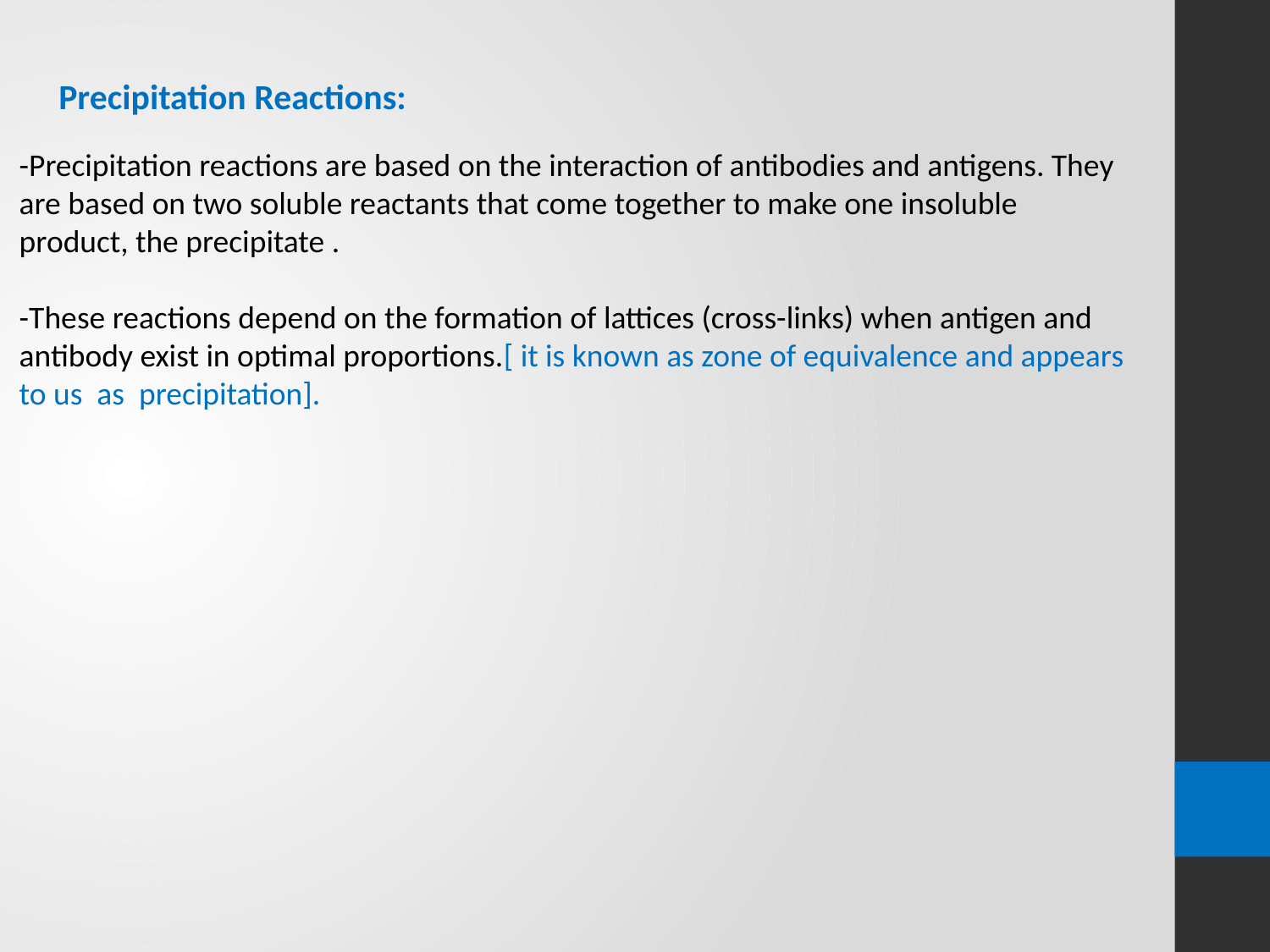

Precipitation Reactions:
-Precipitation reactions are based on the interaction of antibodies and antigens. They are based on two soluble reactants that come together to make one insoluble product, the precipitate .

-These reactions depend on the formation of lattices (cross-links) when antigen and antibody exist in optimal proportions.[ it is known as zone of equivalence and appears to us  as  precipitation].